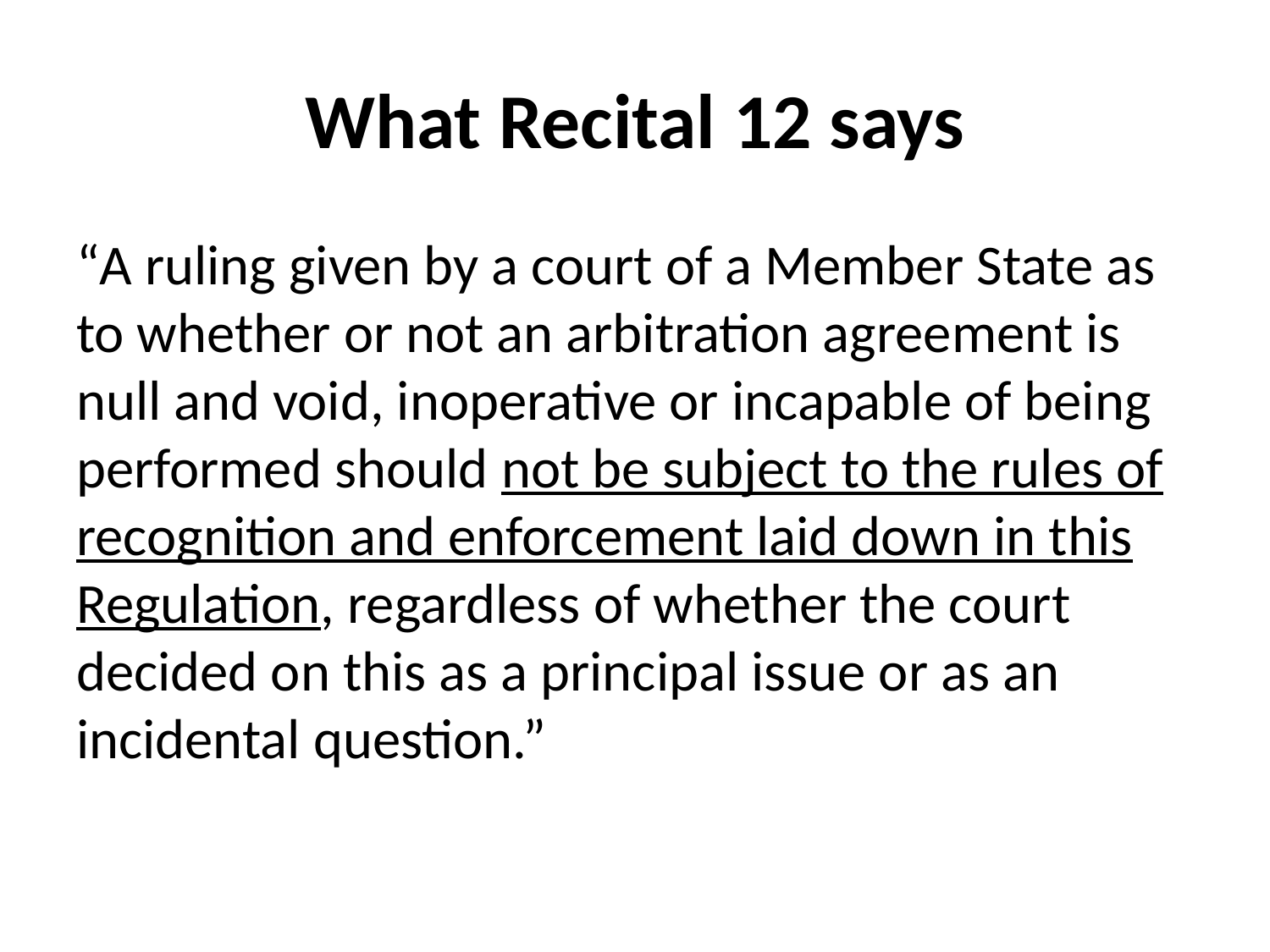

# What Recital 12 says
“A ruling given by a court of a Member State as to whether or not an arbitration agreement is null and void, inoperative or incapable of being performed should not be subject to the rules of recognition and enforcement laid down in this Regulation, regardless of whether the court decided on this as a principal issue or as an incidental question.”